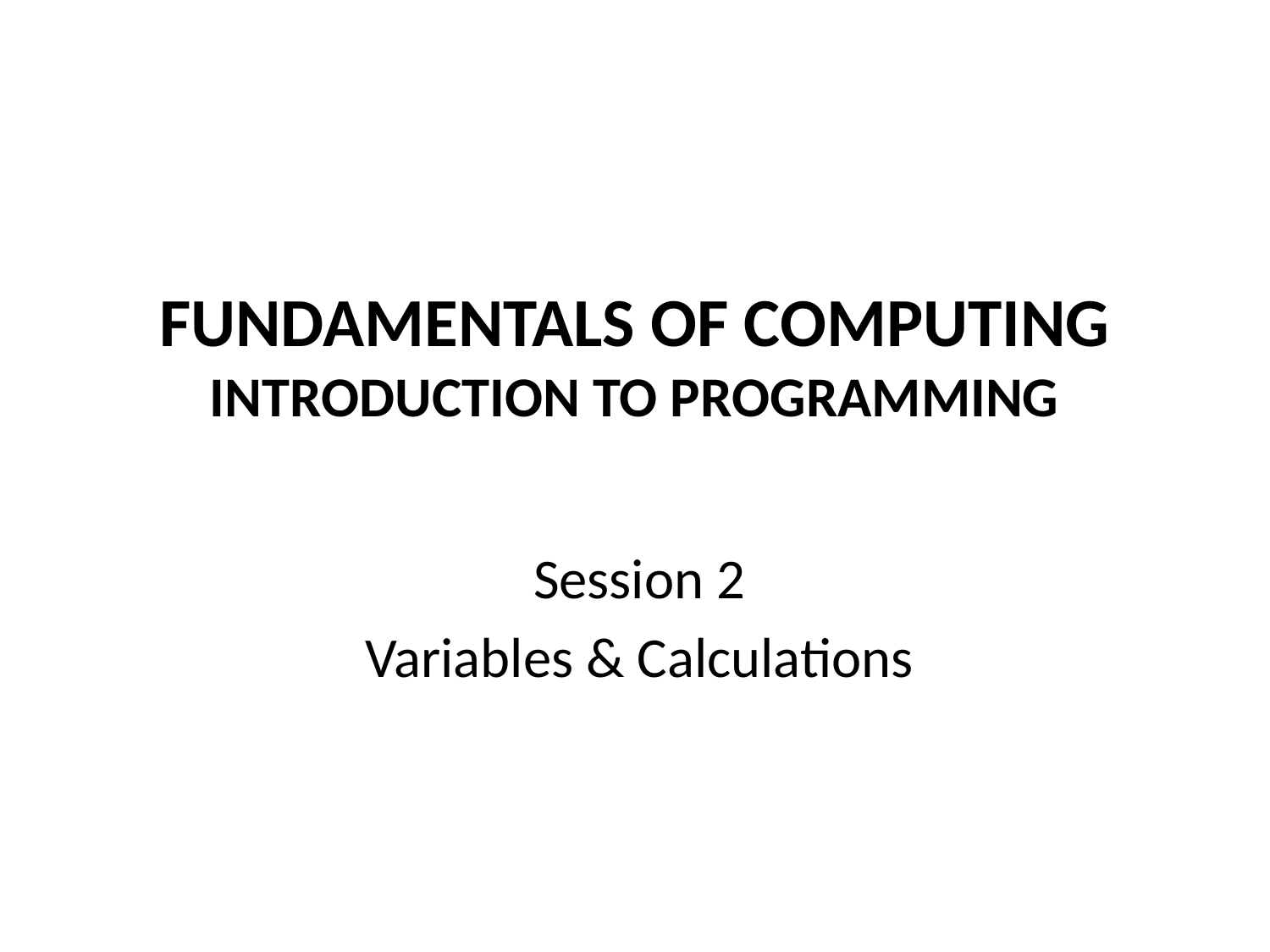

# FUNDAMENTALS OF COMPUTING INTRODUCTION TO PROGRAMMING
Session 2
Variables & Calculations